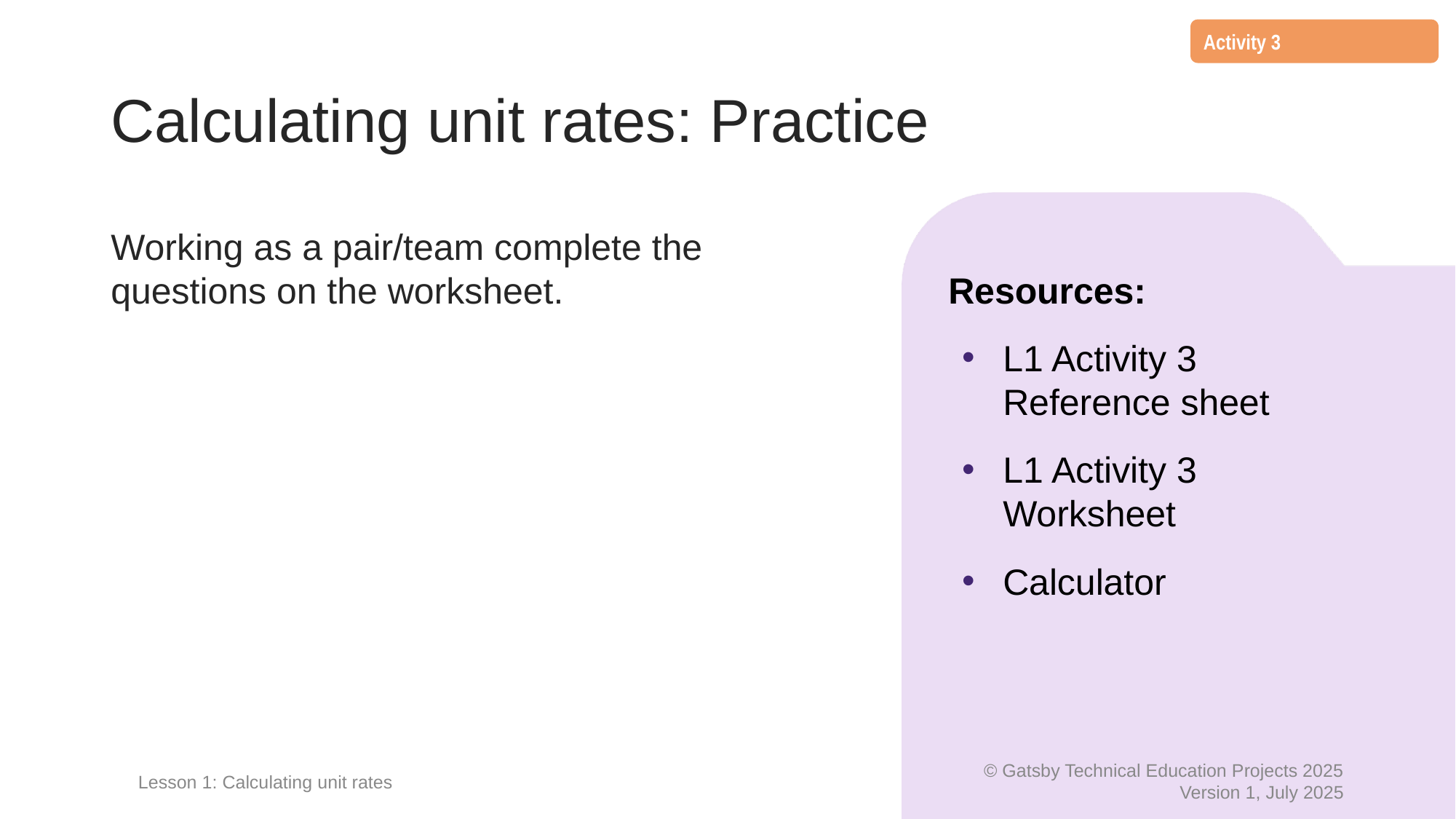

Activity 3
# Calculating unit rates: Practice
Working as a pair/team complete the questions on the worksheet.
Resources:
L1 Activity 3 Reference sheet
L1 Activity 3 Worksheet
Calculator
Lesson 1: Calculating unit rates